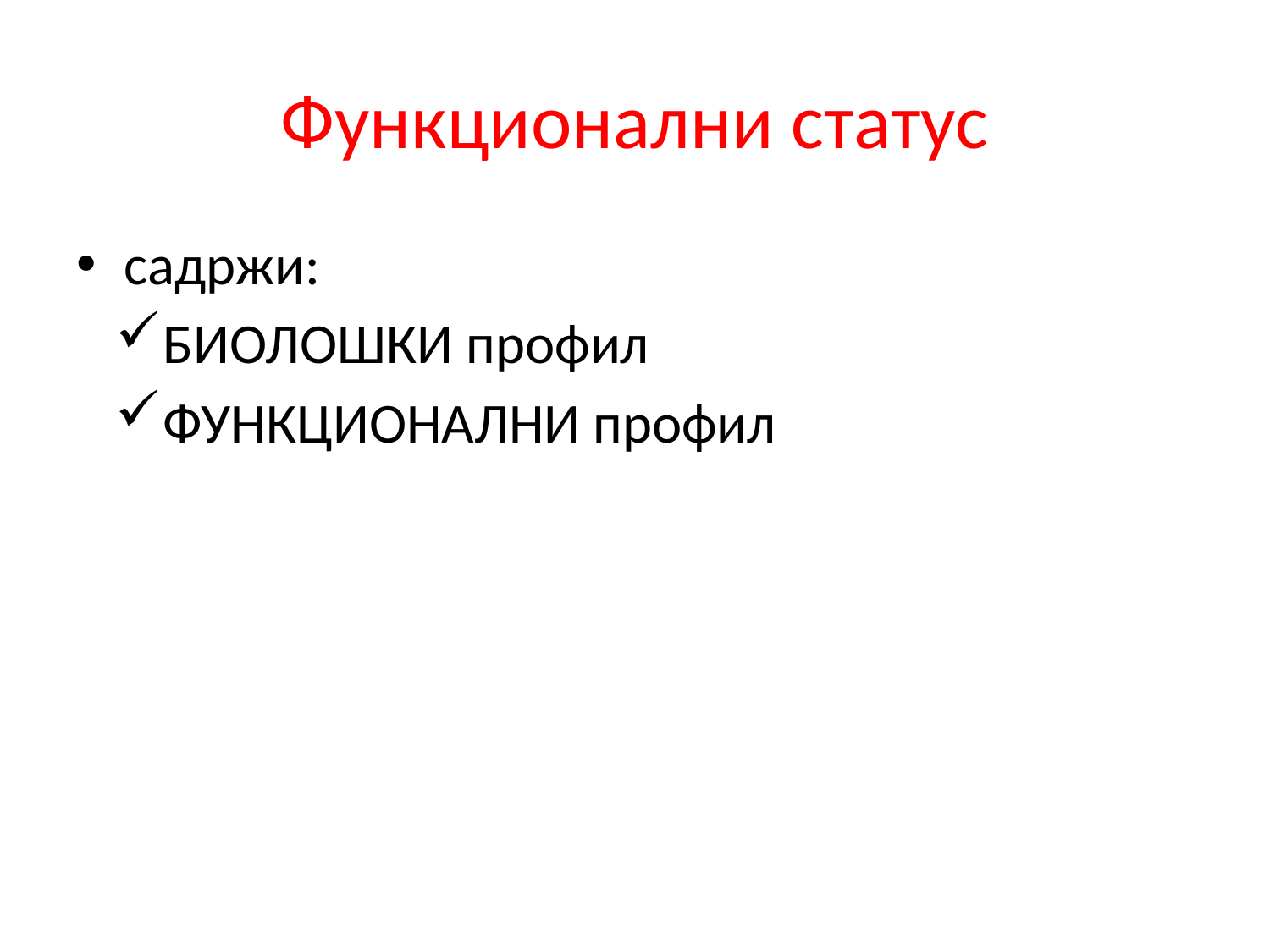

# Функционални статус
садржи:
БИОЛОШКИ профил
ФУНКЦИОНАЛНИ профил